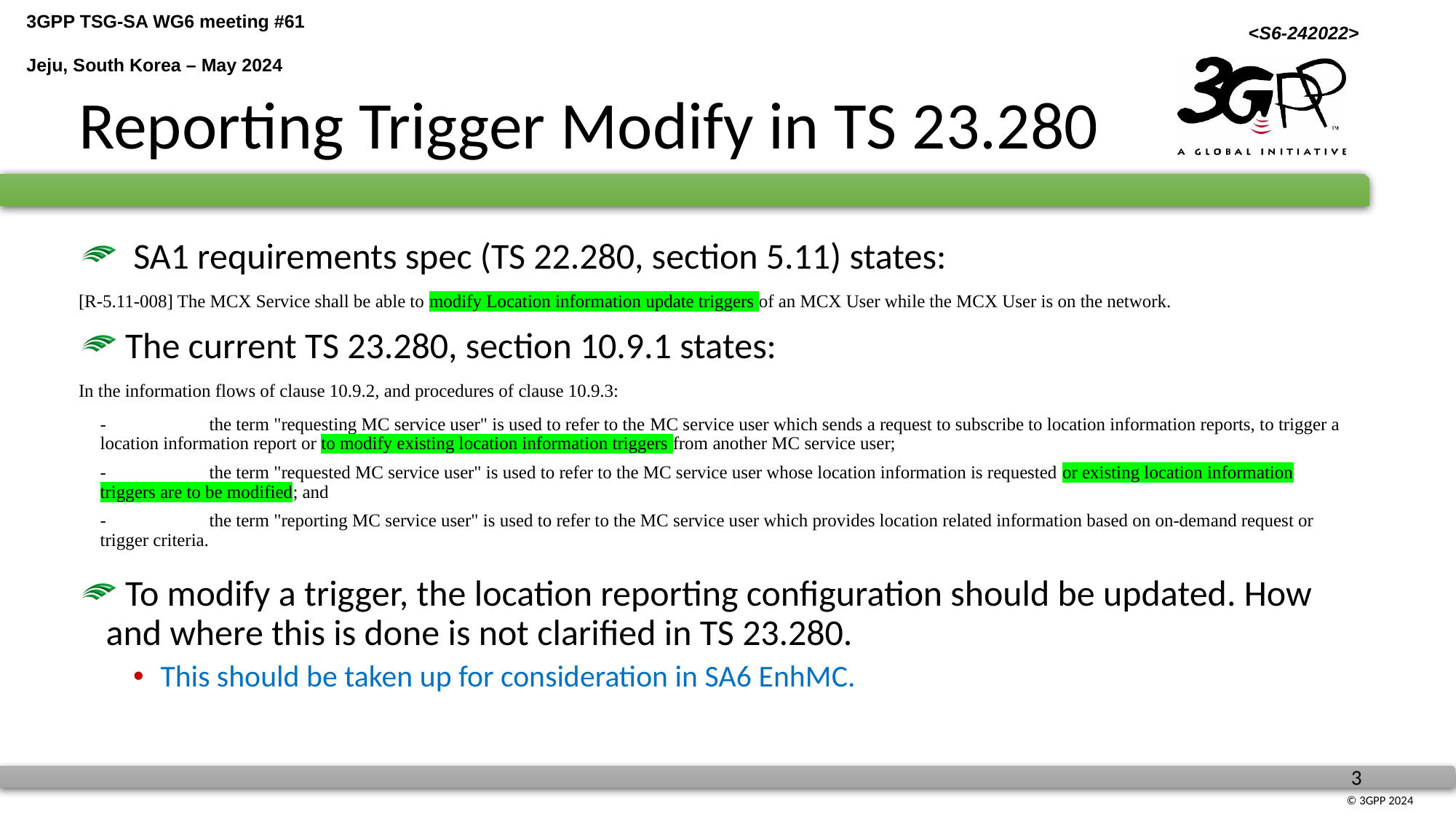

# Reporting Trigger Modify in TS 23.280
  SA1 requirements spec (TS 22.280, section 5.11) states:
[R-5.11-008] The MCX Service shall be able to modify Location information update triggers of an MCX User while the MCX User is on the network.
 The current TS 23.280, section 10.9.1 states:
In the information flows of clause 10.9.2, and procedures of clause 10.9.3:
-	the term "requesting MC service user" is used to refer to the MC service user which sends a request to subscribe to location information reports, to trigger a location information report or to modify existing location information triggers from another MC service user;
-	the term "requested MC service user" is used to refer to the MC service user whose location information is requested or existing location information triggers are to be modified; and
-	the term "reporting MC service user" is used to refer to the MC service user which provides location related information based on on-demand request or trigger criteria.
 To modify a trigger, the location reporting configuration should be updated. How and where this is done is not clarified in TS 23.280.
This should be taken up for consideration in SA6 EnhMC.